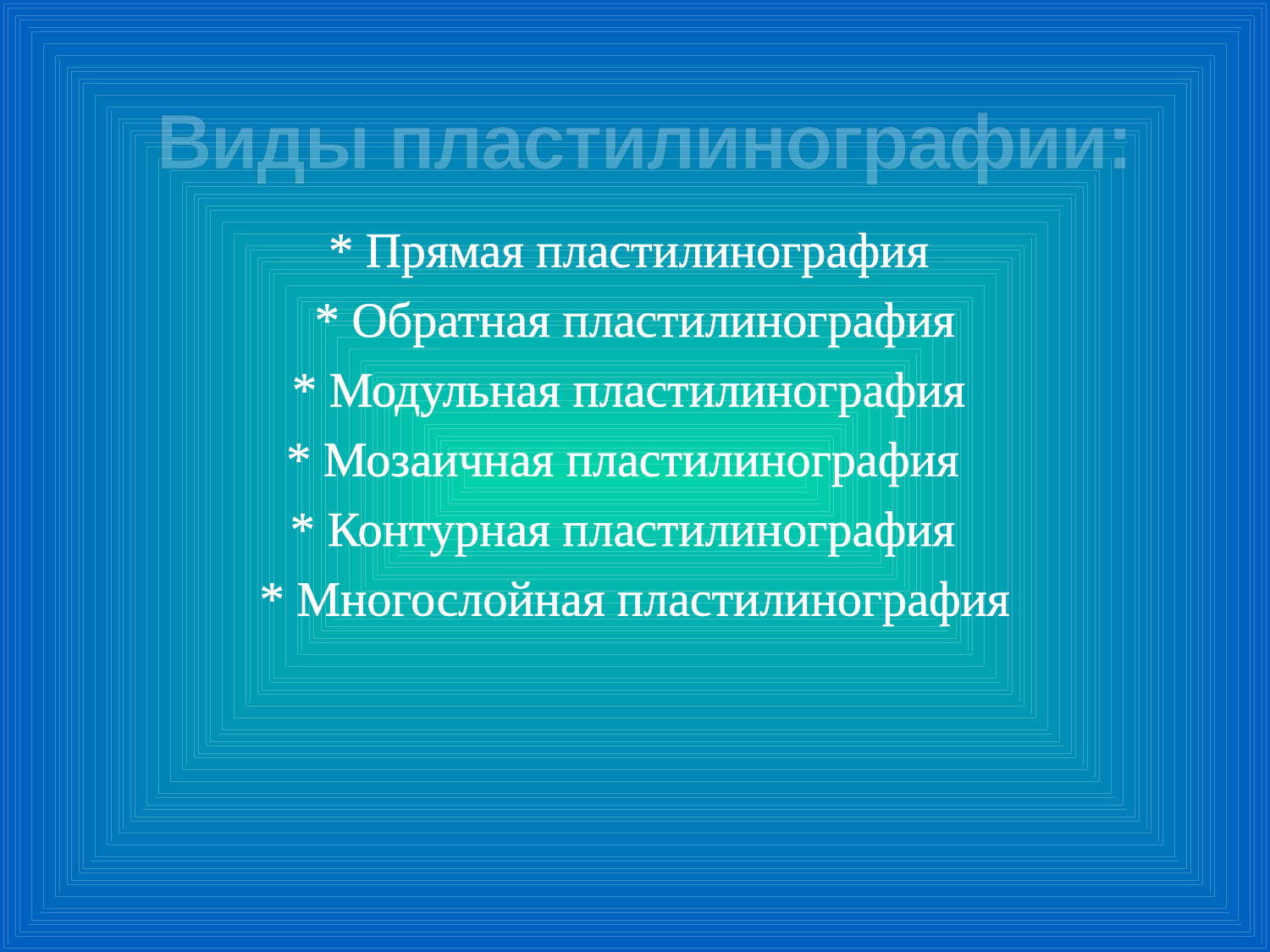

# Виды пластилинографии:
 * Прямая пластилинография
 * Обратная пластилинография
 * Модульная пластилинография
 * Мозаичная пластилинография
 * Контурная пластилинография
 * Многослойная пластилинография